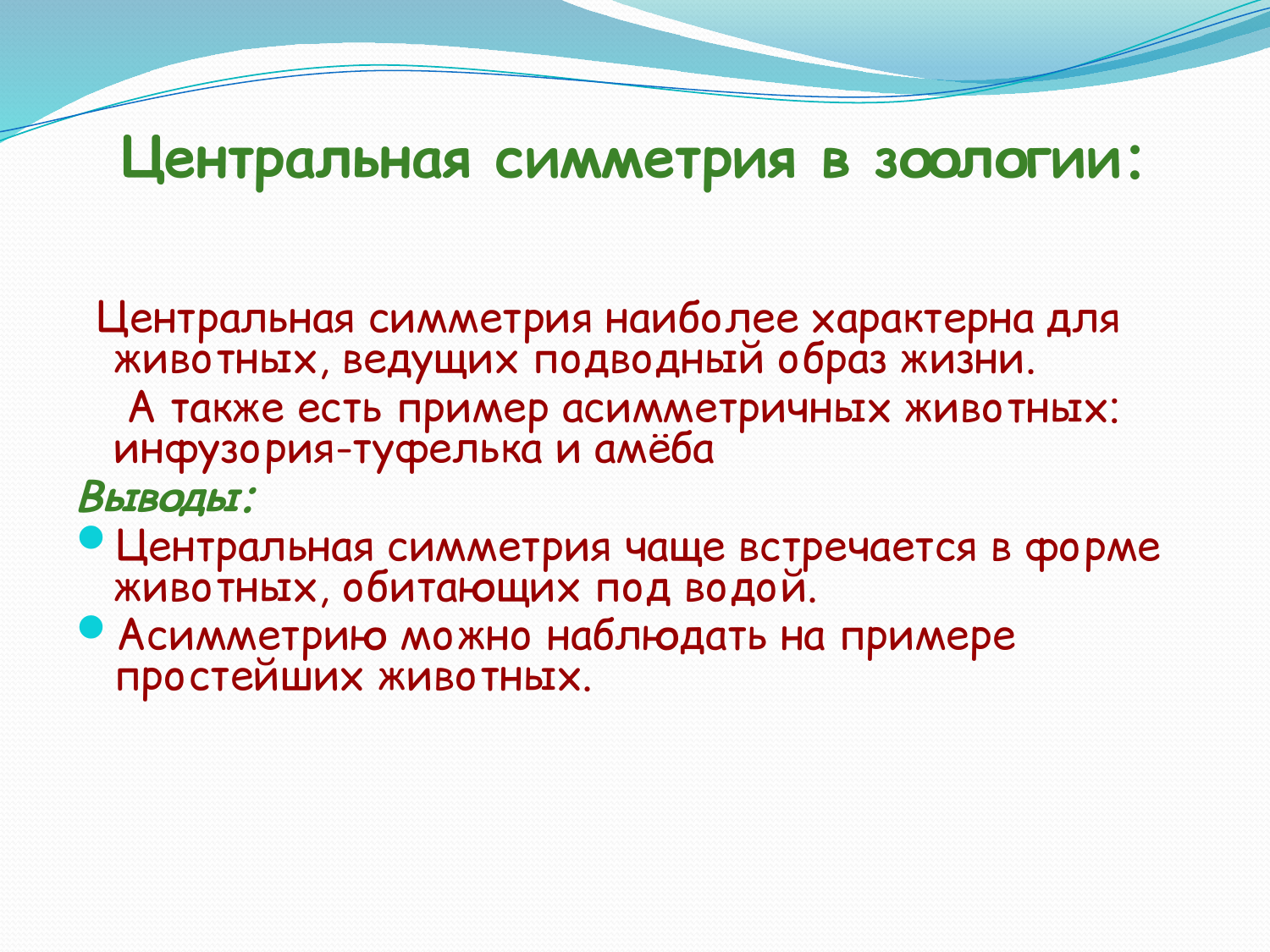

# Центральная симметрия в зоологии:

  Центральная симметрия наиболее характерна для животных, ведущих подводный образ жизни.
    А также есть пример асимметричных животных: инфузория-туфелька и амёба
Выводы:
Центральная симметрия чаще встречается в форме животных, обитающих под водой.
Асимметрию можно наблюдать на примере простейших животных.